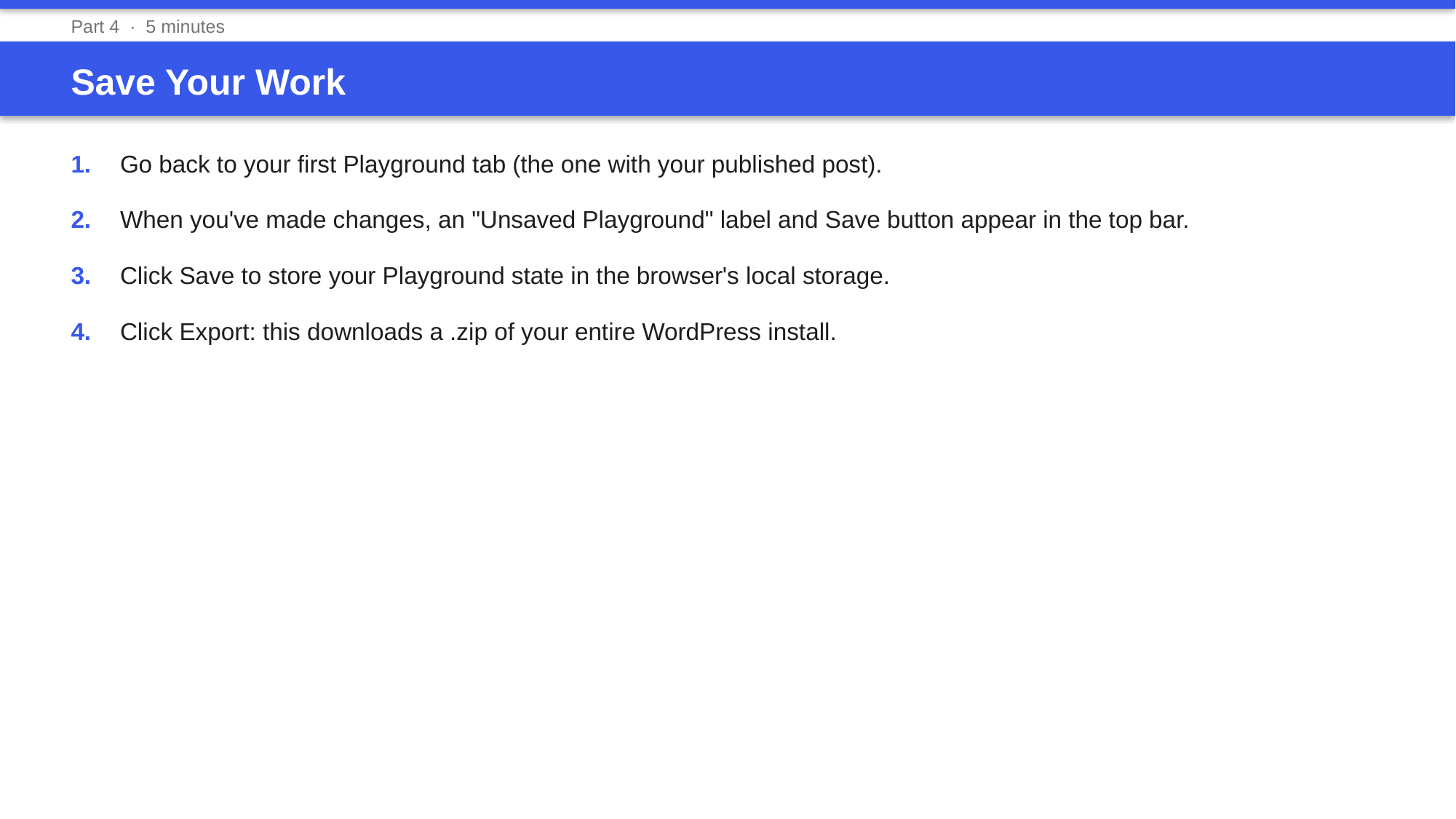

Part 4  ·  5 minutes

Save Your Work
1.	Go back to your first Playground tab (the one with your published post).
2.	When you've made changes, an "Unsaved Playground" label and Save button appear in the top bar.
3.	Click Save to store your Playground state in the browser's local storage.
4.	Click Export: this downloads a .zip of your entire WordPress install.